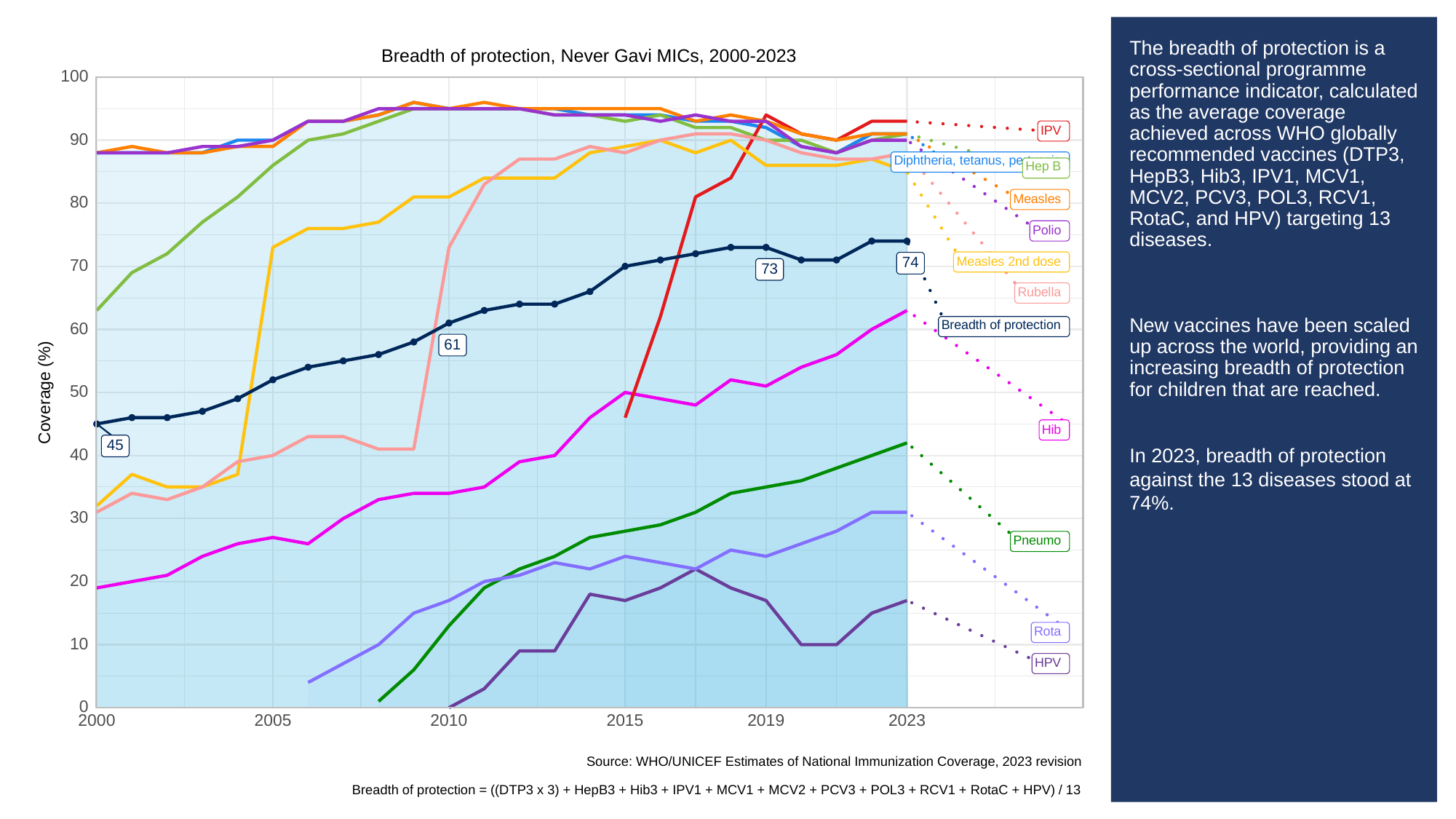

# The breadth of protection is a cross-sectional programme performance indicator, calculated as the average coverage achieved across WHO globally recommended vaccines (DTP3, HepB3, Hib3, IPV1, MCV1, MCV2, PCV3, POL3, RCV1, RotaC, and HPV) targeting 13 diseases.

New vaccines have been scaled up across the world, providing an increasing breadth of protection for children that are reached.

In 2023, breadth of protection against the 13 diseases stood at 74%.

Breadth of protection, Never Gavi MICs, 2000-2023
100

IPV

90

Diphtheria, tetanus, pertussis

Hep B

Measles
80

Polio

Measles 2nd dose
74

70

73

Rubella

Breadth of protection

60

61

Coverage (%)
50

Hib

45

40

30

Pneumo

20

Rota
10

HPV

0

2023
2000
2005
2010
2015
2019
Source: WHO/UNICEF Estimates of National Immunization Coverage, 2023 revision

Breadth of protection = ((DTP3 x 3) + HepB3 + Hib3 + IPV1 + MCV1 + MCV2 + PCV3 + POL3 + RCV1 + RotaC + HPV) / 13